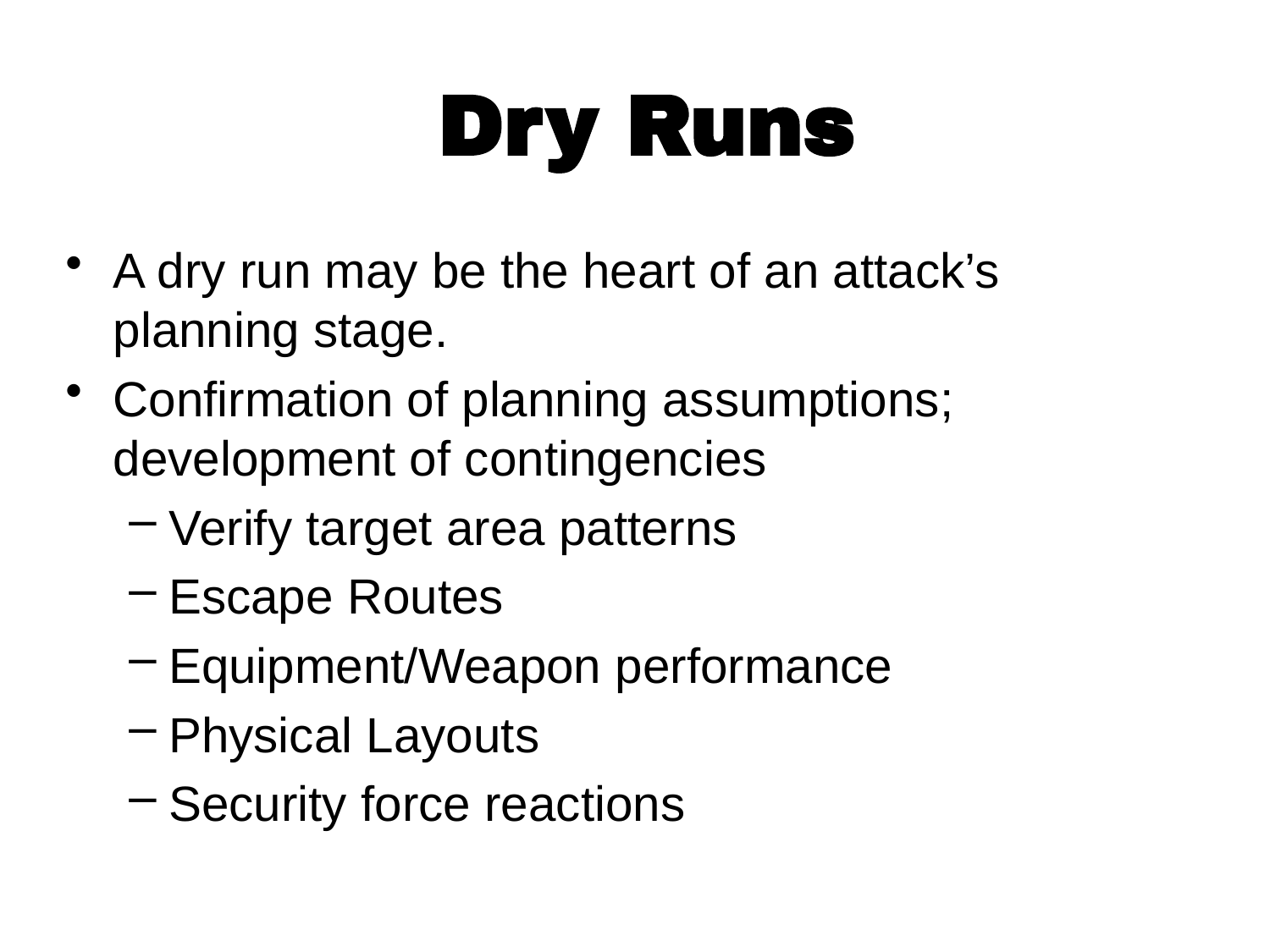

Dry Runs
A dry run may be the heart of an attack’s planning stage.
Confirmation of planning assumptions; development of contingencies
Verify target area patterns
Escape Routes
Equipment/Weapon performance
Physical Layouts
Security force reactions